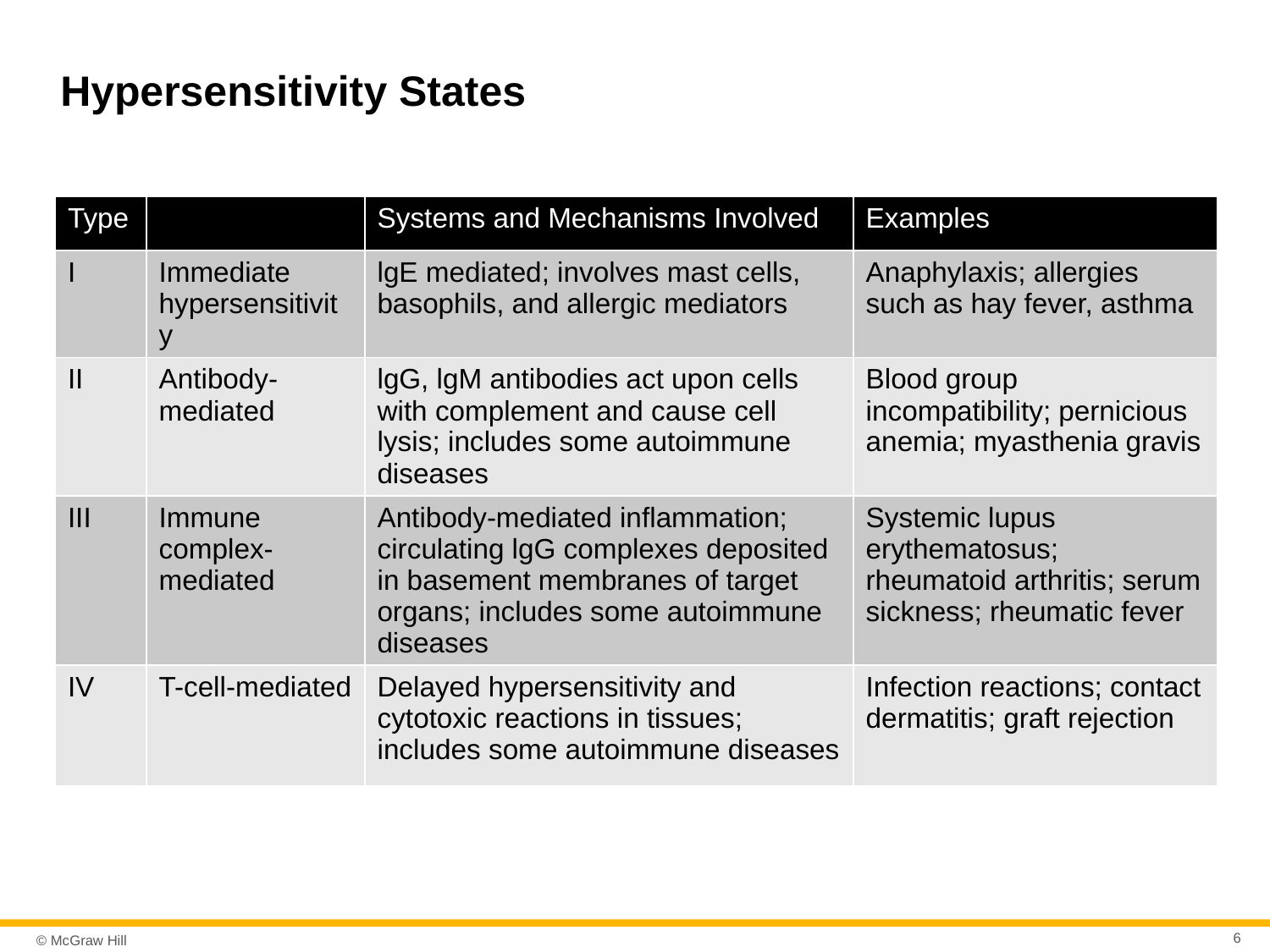

# Hypersensitivity States
| Type |  | Systems and Mechanisms Involved | Examples |
| --- | --- | --- | --- |
| I | Immediate hypersensitivity | lgE mediated; involves mast cells, basophils, and allergic mediators | Anaphylaxis; allergies such as hay fever, asthma |
| II | Antibody- mediated | lgG, lgM antibodies act upon cells with complement and cause cell lysis; includes some autoimmune diseases | Blood group incompatibility; pernicious anemia; myasthenia gravis |
| III | Immune complex- mediated | Antibody-mediated inflammation; circulating lgG complexes deposited in basement membranes of target organs; includes some autoimmune diseases | Systemic lupus erythematosus; rheumatoid arthritis; serum sickness; rheumatic fever |
| IV | T-cell-mediated | Delayed hypersensitivity and cytotoxic reactions in tissues; includes some autoimmune diseases | Infection reactions; contact dermatitis; graft rejection |